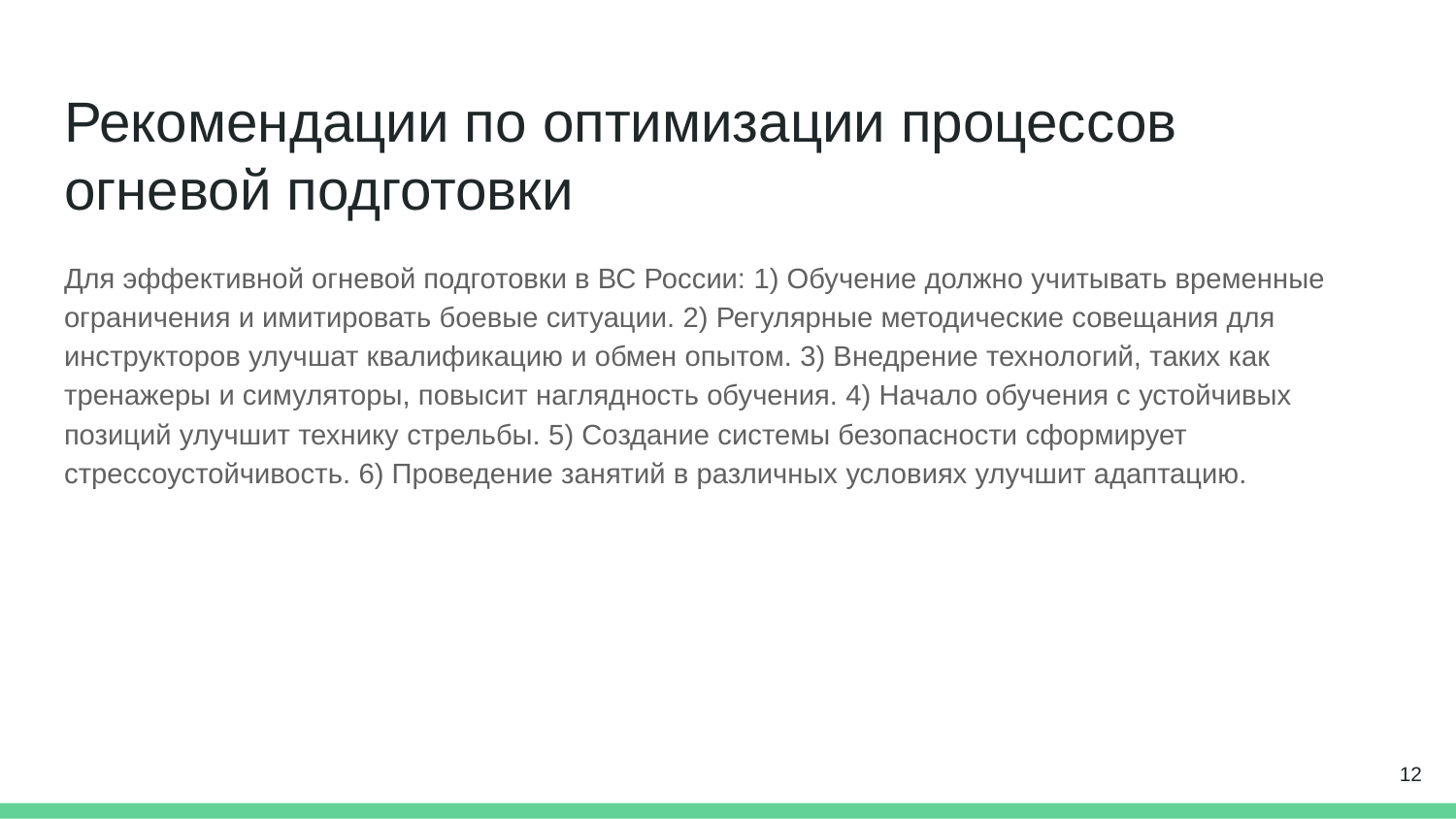

# Рекомендации по оптимизации процессов огневой подготовки
Для эффективной огневой подготовки в ВС России: 1) Обучение должно учитывать временные ограничения и имитировать боевые ситуации. 2) Регулярные методические совещания для инструкторов улучшат квалификацию и обмен опытом. 3) Внедрение технологий, таких как тренажеры и симуляторы, повысит наглядность обучения. 4) Начало обучения с устойчивых позиций улучшит технику стрельбы. 5) Создание системы безопасности сформирует стрессоустойчивость. 6) Проведение занятий в различных условиях улучшит адаптацию.
12